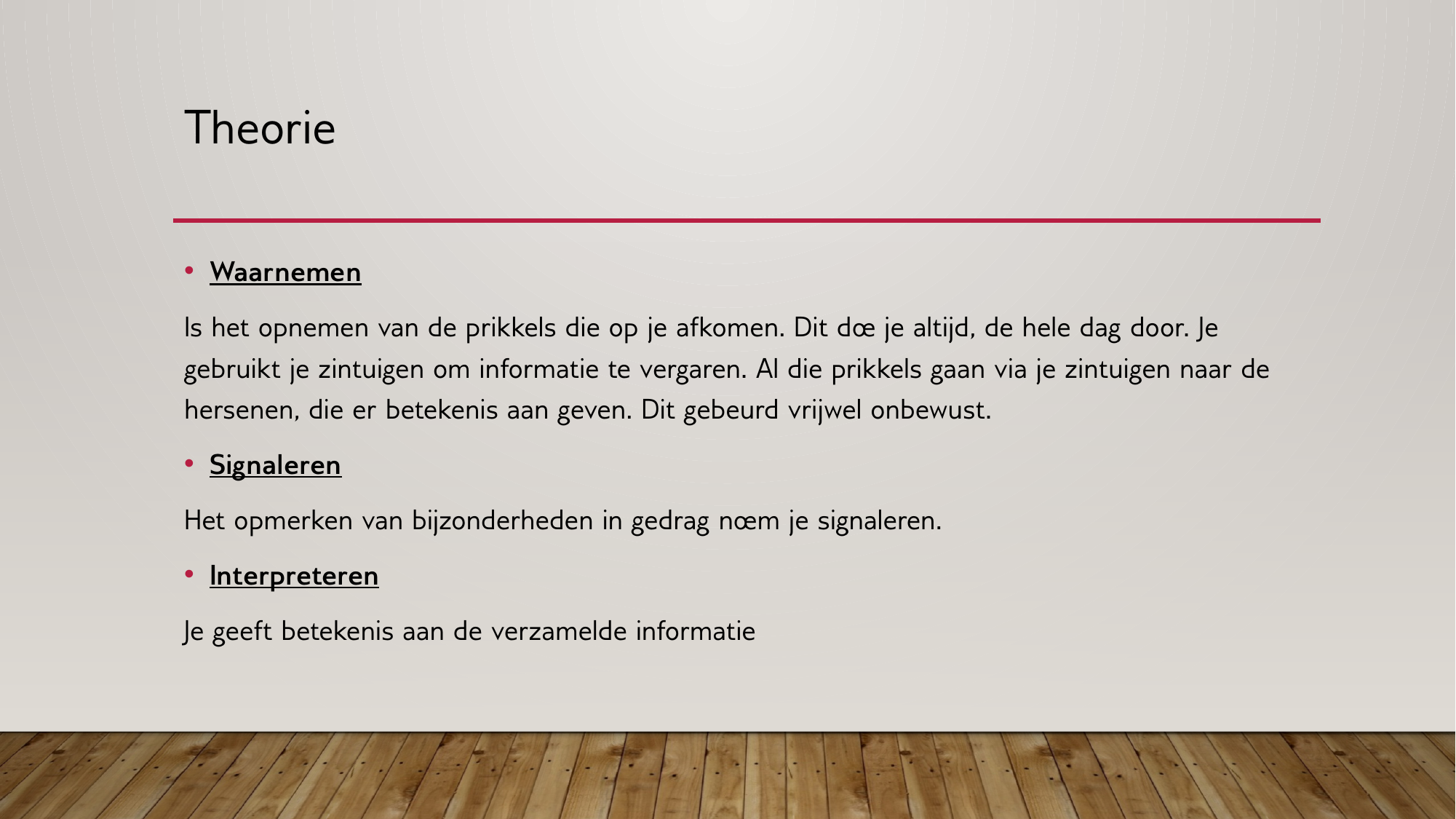

# Theorie
Waarnemen
Is het opnemen van de prikkels die op je afkomen. Dit doe je altijd, de hele dag door. Je gebruikt je zintuigen om informatie te vergaren. Al die prikkels gaan via je zintuigen naar de hersenen, die er betekenis aan geven. Dit gebeurd vrijwel onbewust.
Signaleren
Het opmerken van bijzonderheden in gedrag noem je signaleren.
Interpreteren
Je geeft betekenis aan de verzamelde informatie